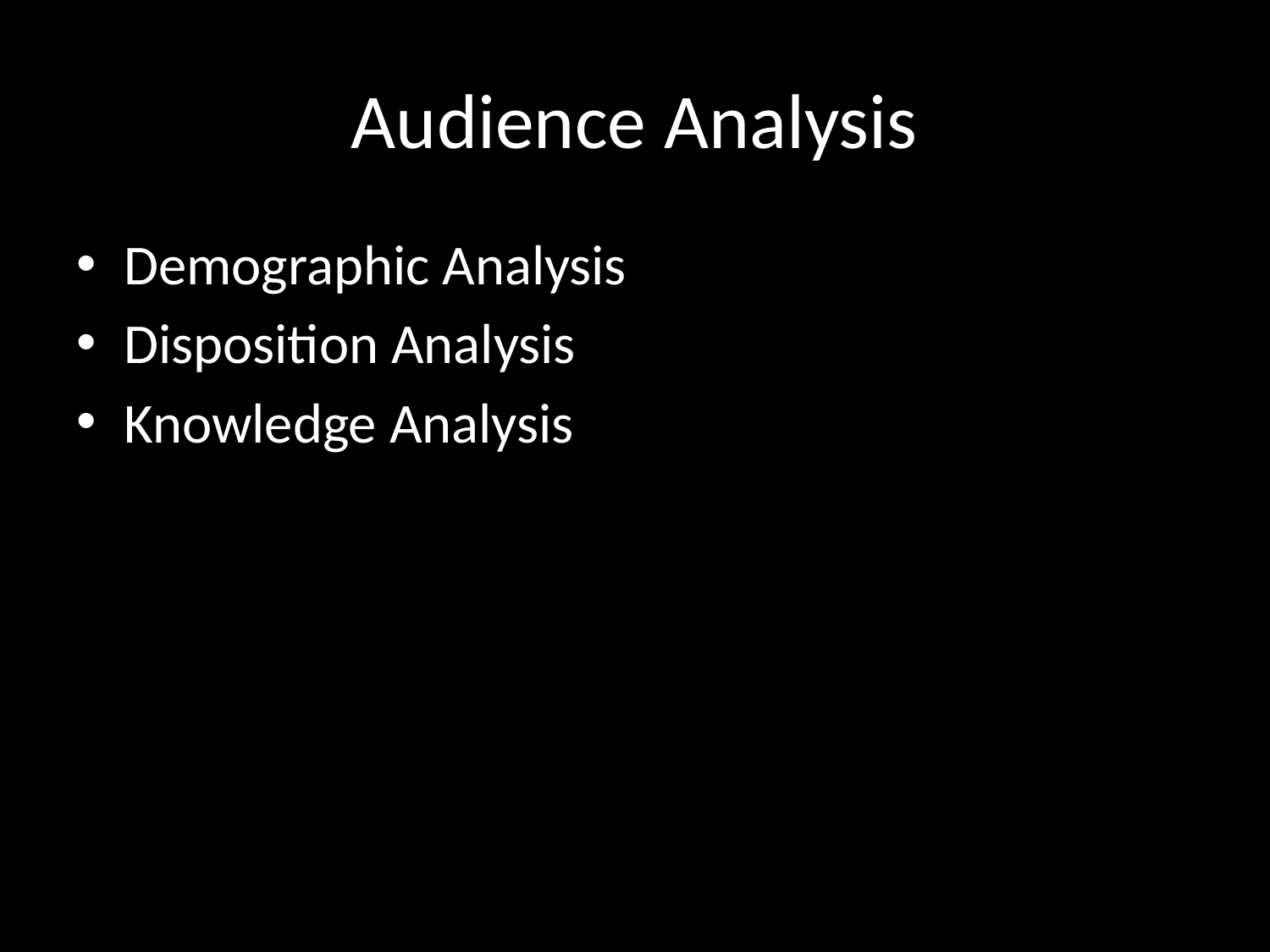

# Audience Analysis
Demographic Analysis
Disposition Analysis
Knowledge Analysis